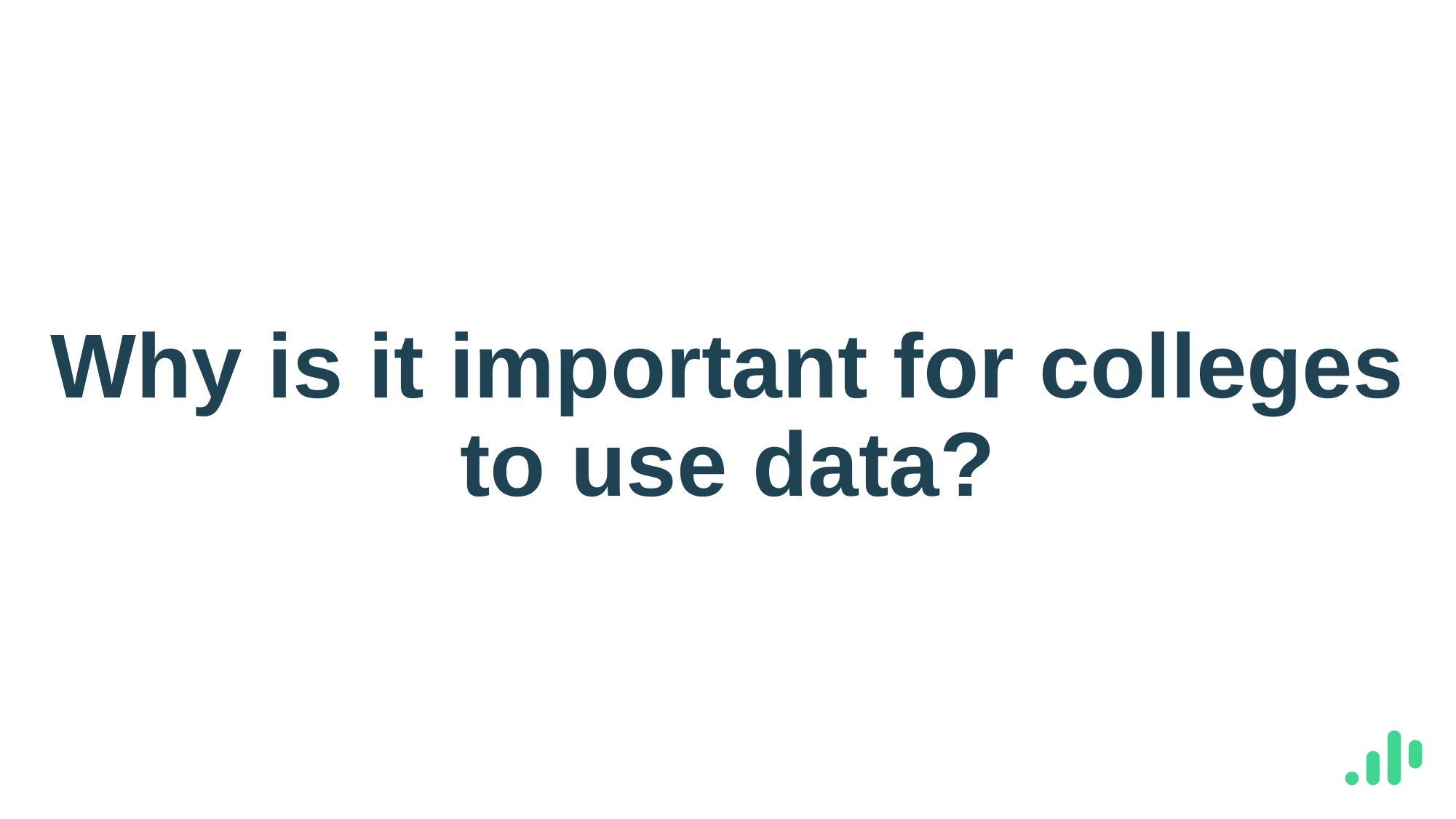

# Why is it important for colleges to use data?